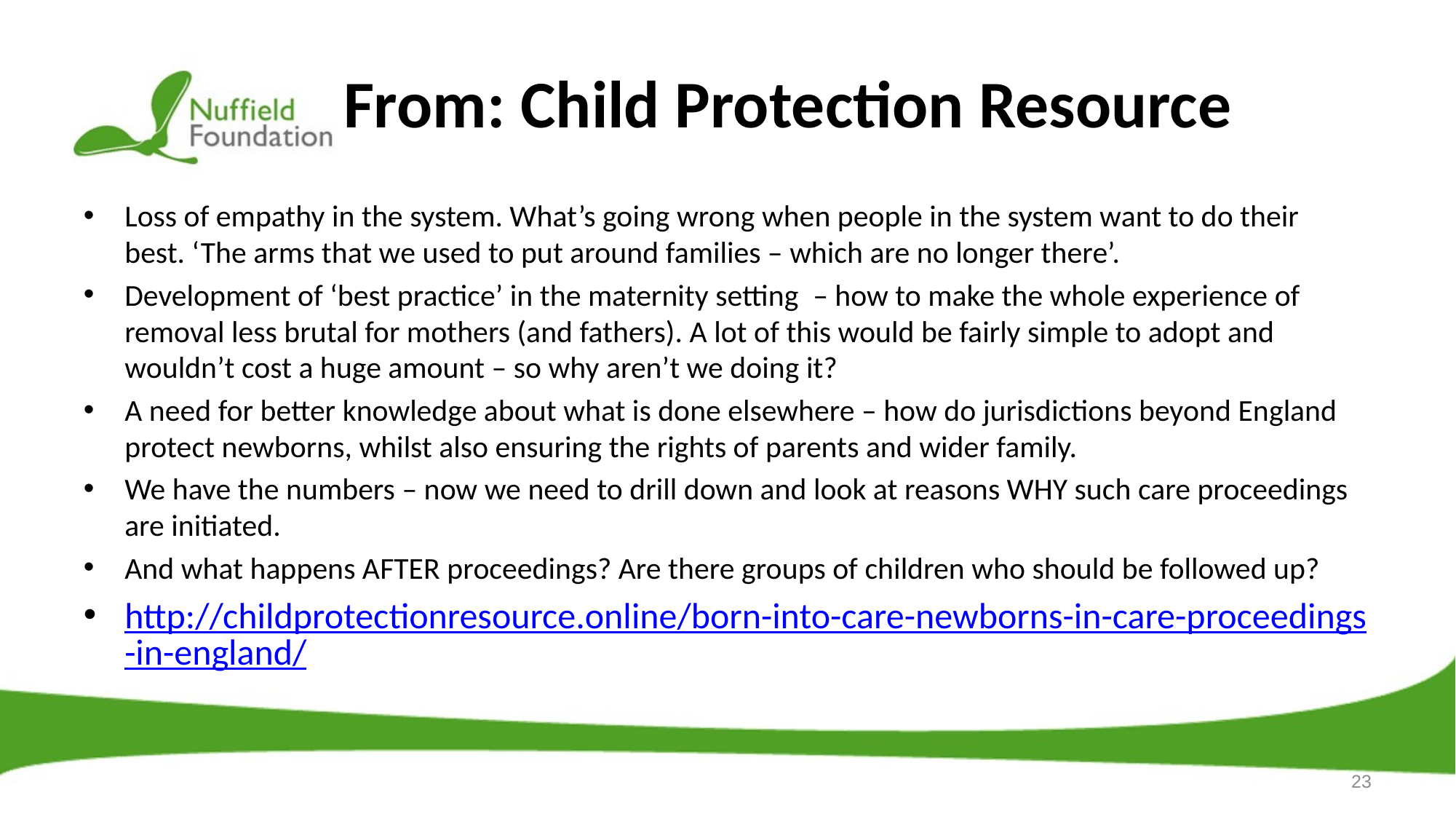

# From: Child Protection Resource
Loss of empathy in the system. What’s going wrong when people in the system want to do their best. ‘The arms that we used to put around families – which are no longer there’.
Development of ‘best practice’ in the maternity setting  – how to make the whole experience of removal less brutal for mothers (and fathers). A lot of this would be fairly simple to adopt and wouldn’t cost a huge amount – so why aren’t we doing it?
A need for better knowledge about what is done elsewhere – how do jurisdictions beyond England protect newborns, whilst also ensuring the rights of parents and wider family.
We have the numbers – now we need to drill down and look at reasons WHY such care proceedings are initiated.
And what happens AFTER proceedings? Are there groups of children who should be followed up?
http://childprotectionresource.online/born-into-care-newborns-in-care-proceedings-in-england/

23